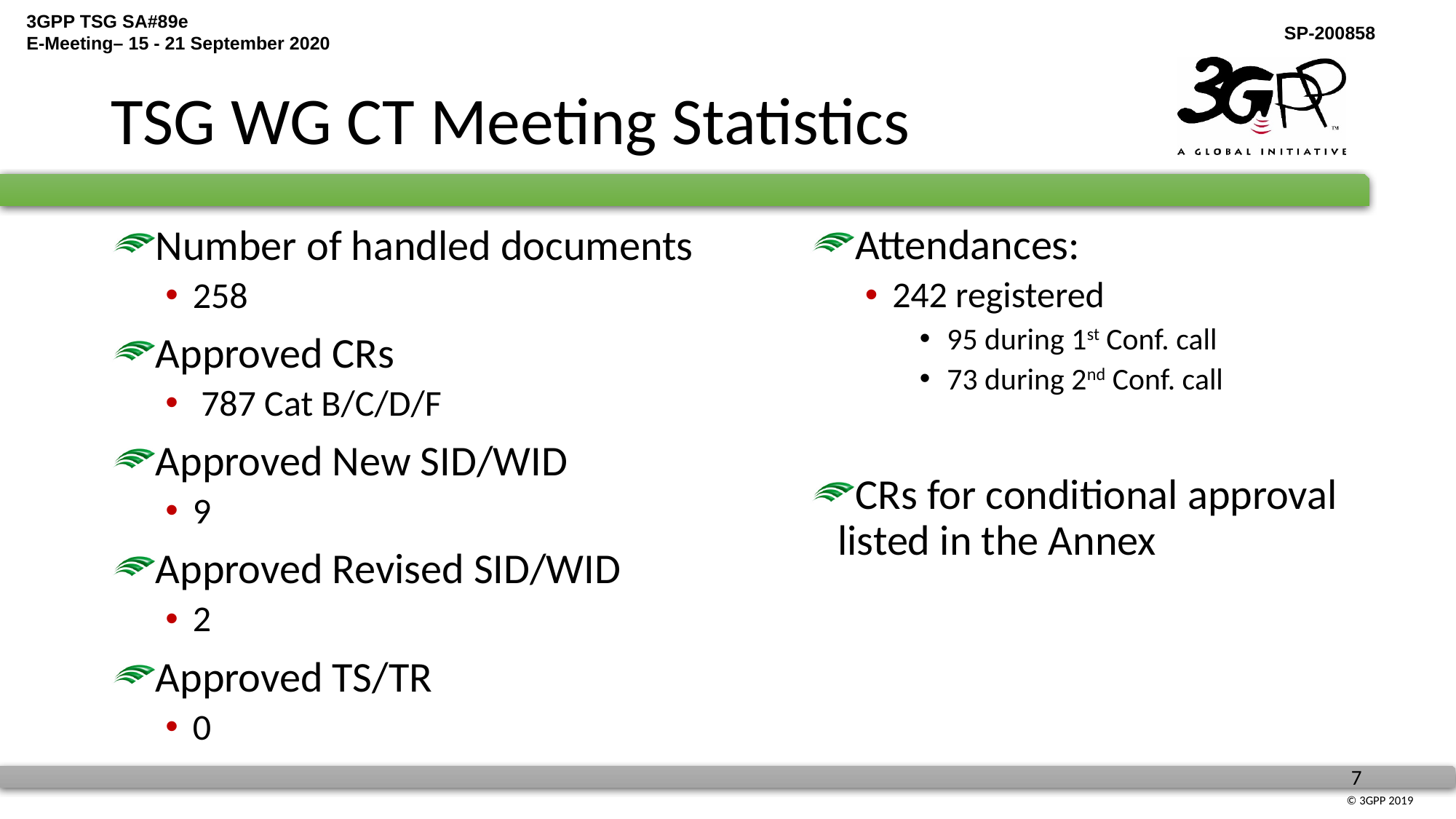

# TSG WG CT Meeting Statistics
Attendances:
242 registered
95 during 1st Conf. call
73 during 2nd Conf. call

CRs for conditional approval listed in the Annex
Number of handled documents
258
Approved CRs
 787 Cat B/C/D/F
Approved New SID/WID
9
Approved Revised SID/WID
2
Approved TS/TR
0